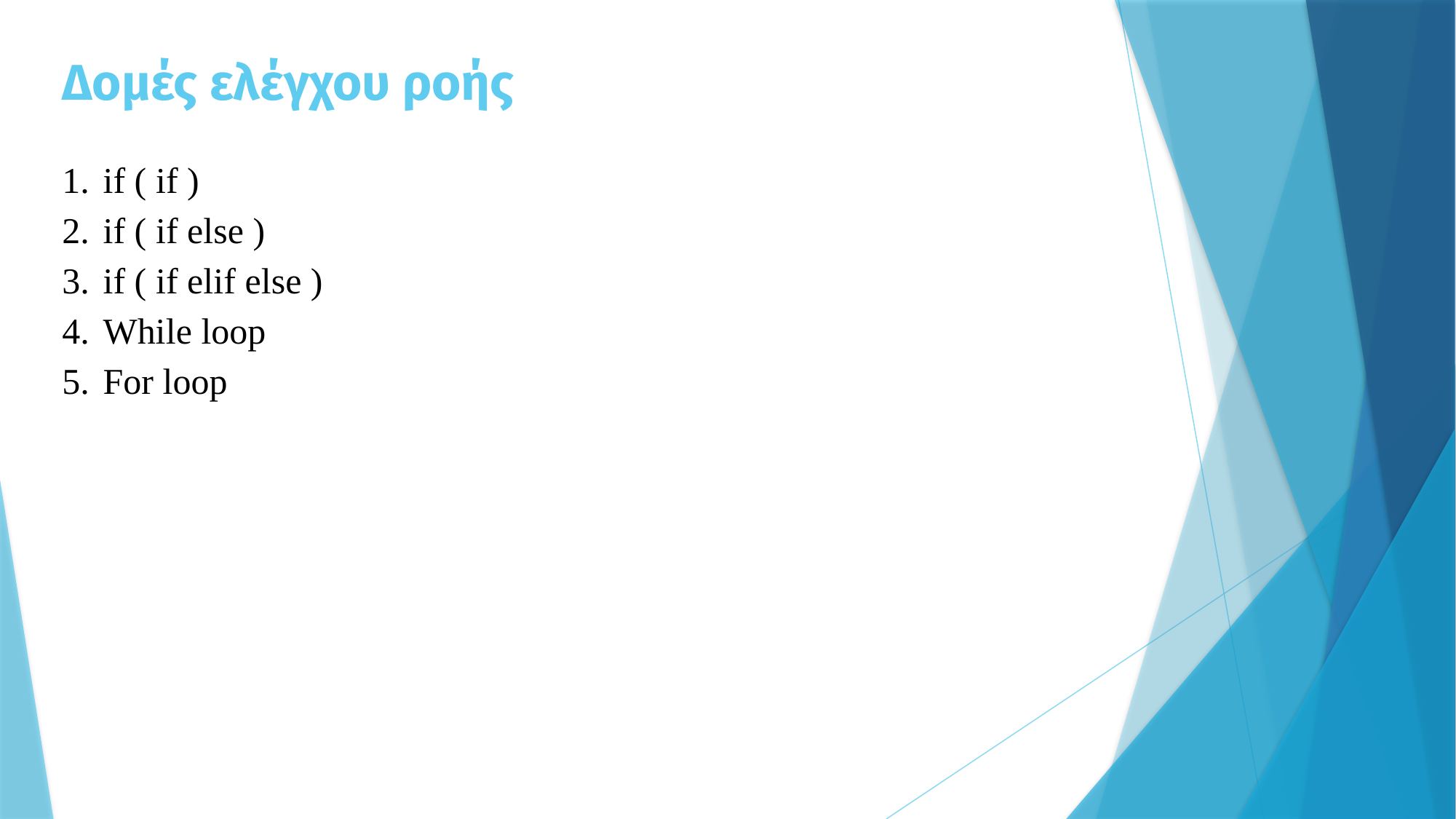

# Δομές ελέγχου ροής
if ( if )
if ( if else )
if ( if elif else )
While loop
For loop